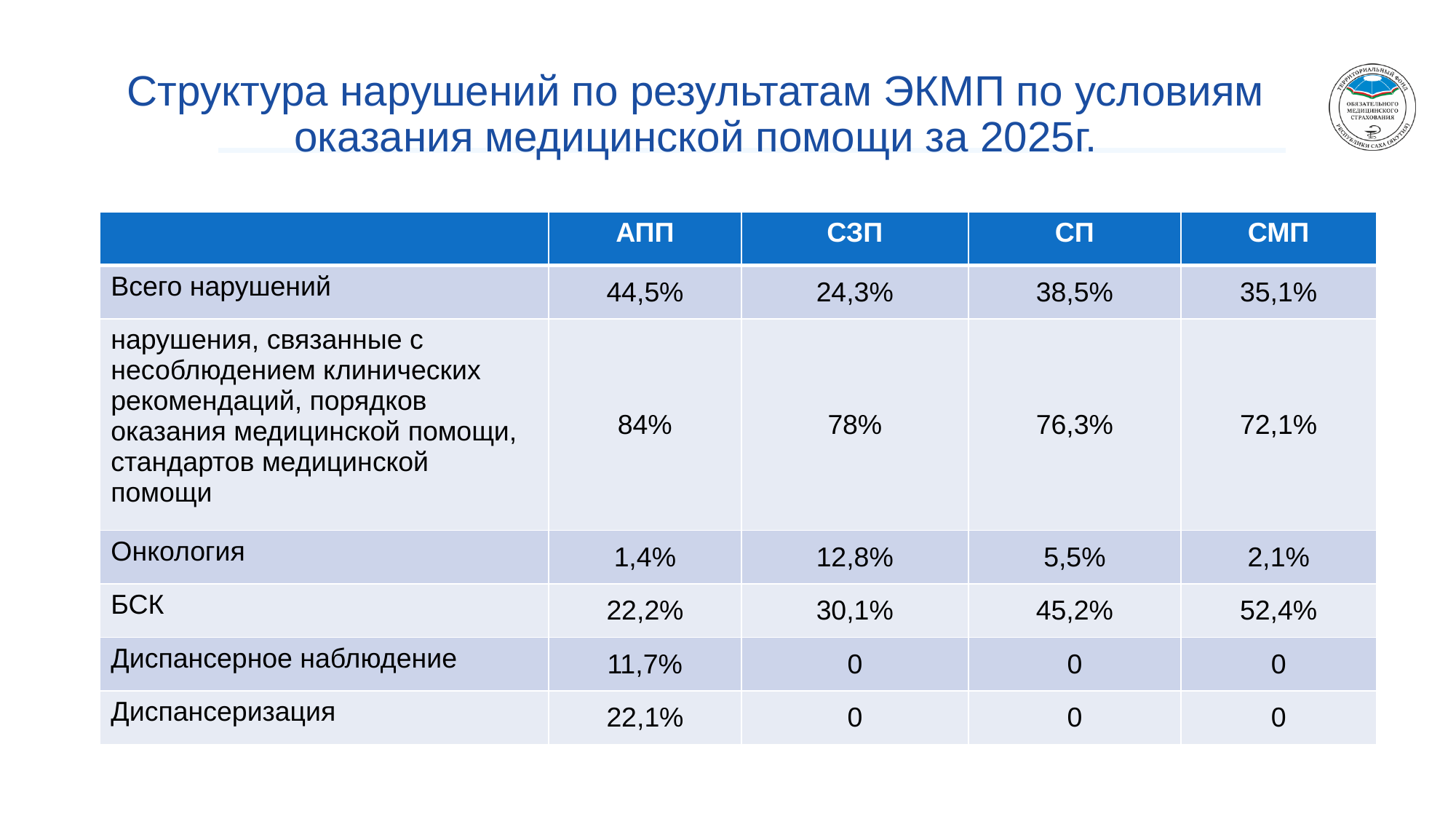

# Структура нарушений по результатам ЭКМП по условиям оказания медицинской помощи за 2025г.
|  | АПП | СЗП | СП | СМП |
| --- | --- | --- | --- | --- |
| Всего нарушений | 44,5% | 24,3% | 38,5% | 35,1% |
| нарушения, связанные с несоблюдением клинических рекомендаций, порядков оказания медицинской помощи, стандартов медицинской помощи | 84% | 78% | 76,3% | 72,1% |
| Онкология | 1,4% | 12,8% | 5,5% | 2,1% |
| БСК | 22,2% | 30,1% | 45,2% | 52,4% |
| Диспансерное наблюдение | 11,7% | 0 | 0 | 0 |
| Диспансеризация | 22,1% | 0 | 0 | 0 |